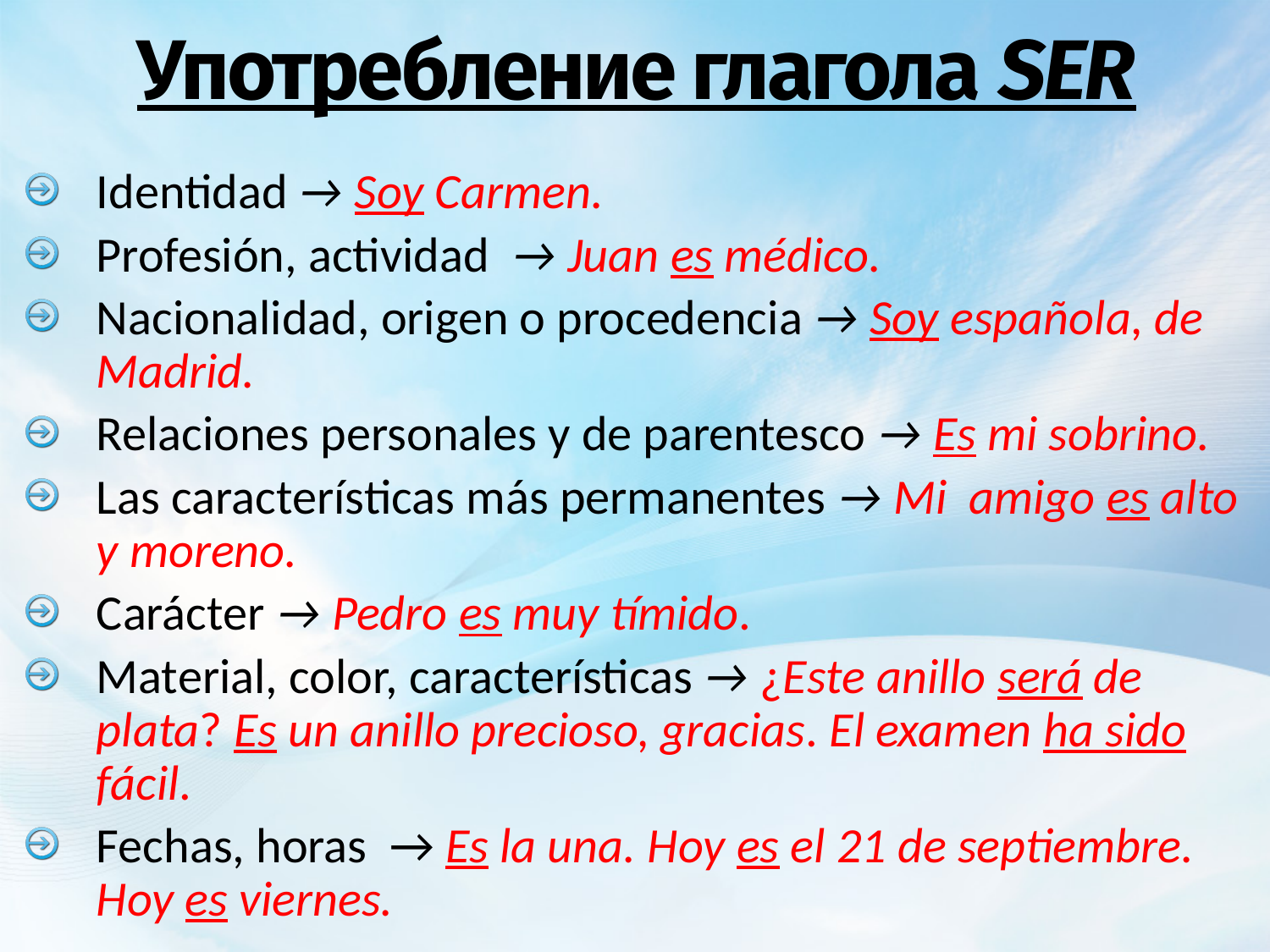

# Употребление глагола SER
Identidad → Soy Carmen.
Profesión, actividad  → Juan es médico.
Nacionalidad, origen o procedencia → Soy española, de Madrid.
Relaciones personales y de parentesco → Es mi sobrino.
Las características más permanentes → Mi  amigo es alto y moreno.
Carácter → Pedro es muy tímido.
Material, color, características → ¿Este anillo será de plata? Es un anillo precioso, gracias. El examen ha sido fácil.
Fechas, horas  → Es la una. Hoy es el 21 de septiembre. Hoy es viernes.